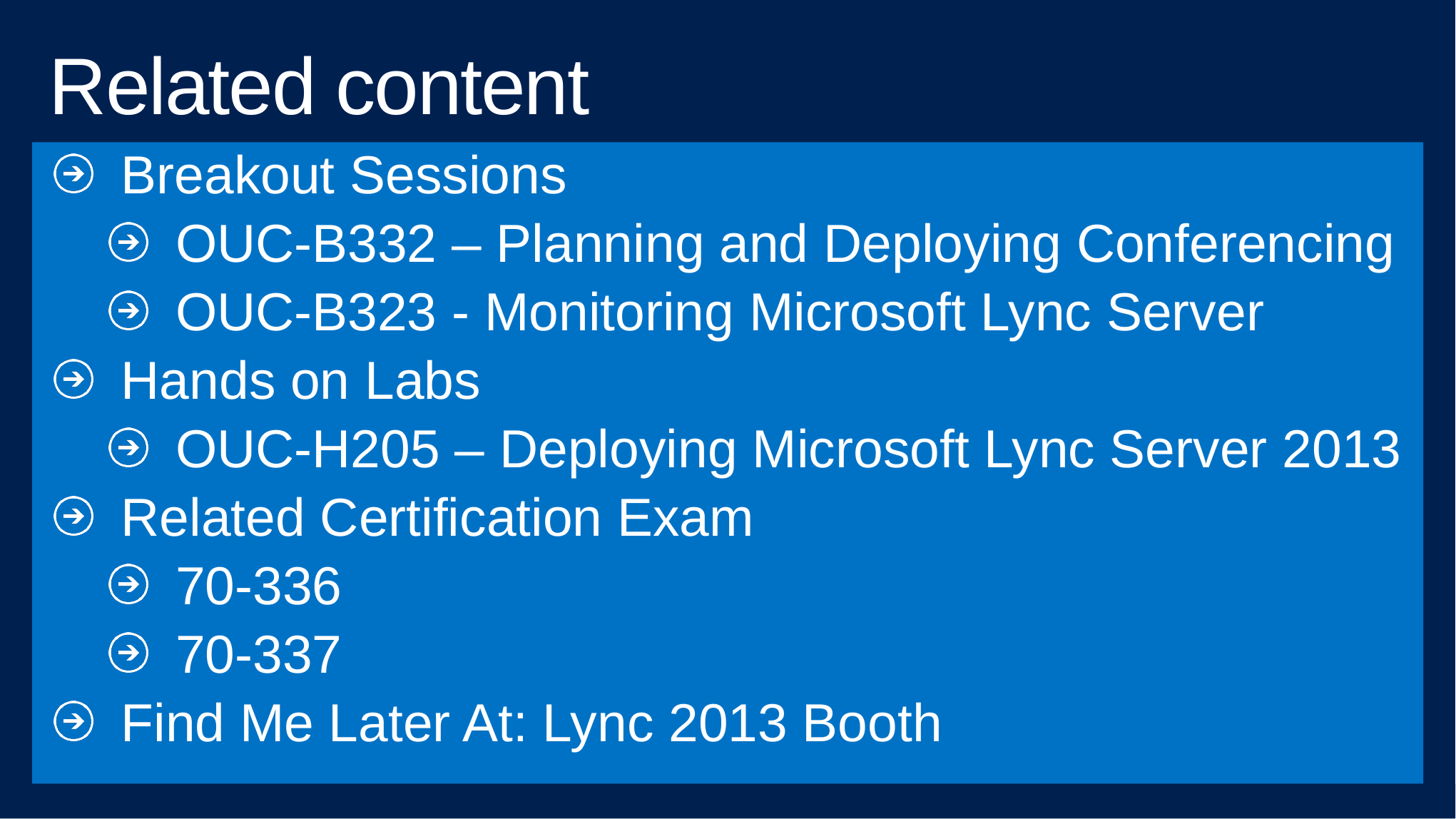

# Related content

Breakout Sessions
OUC-B332 – Planning and Deploying Conferencing
OUC-B323 - Monitoring Microsoft Lync Server
Hands on Labs
OUC-H205 – Deploying Microsoft Lync Server 2013
Related Certification Exam
70-336
70-337
Find Me Later At: Lync 2013 Booth